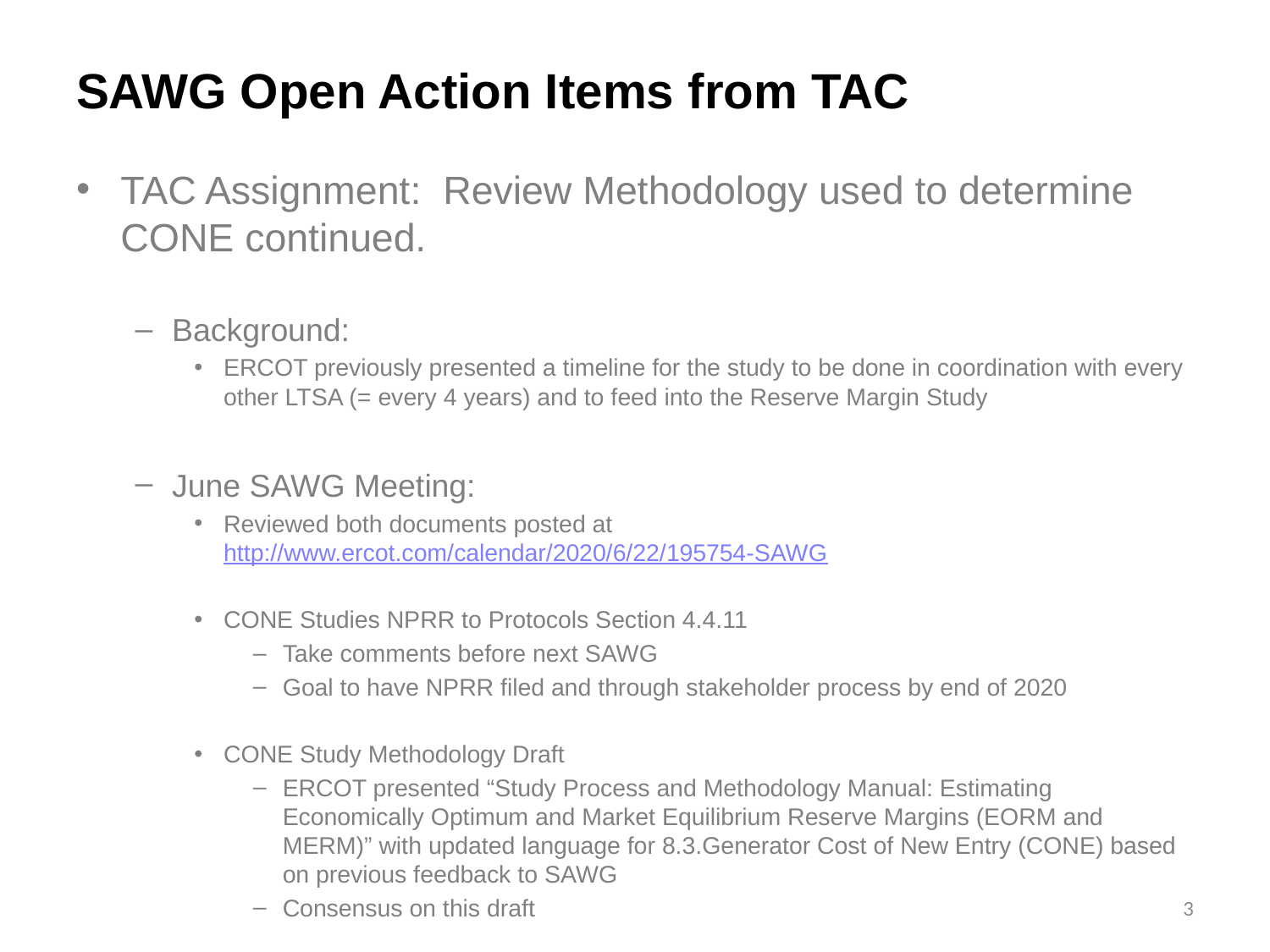

# SAWG Open Action Items from TAC
TAC Assignment:  Review Methodology used to determine CONE continued.

Background:
ERCOT previously presented a timeline for the study to be done in coordination with every other LTSA (= every 4 years) and to feed into the Reserve Margin Study

June SAWG Meeting:
Reviewed both documents posted at http://www.ercot.com/calendar/2020/6/22/195754-SAWG

CONE Studies NPRR to Protocols Section 4.4.11
Take comments before next SAWG
Goal to have NPRR filed and through stakeholder process by end of 2020

CONE Study Methodology Draft
ERCOT presented “Study Process and Methodology Manual: Estimating Economically Optimum and Market Equilibrium Reserve Margins (EORM and MERM)” with updated language for 8.3.Generator Cost of New Entry (CONE) based on previous feedback to SAWG
Consensus on this draft

3